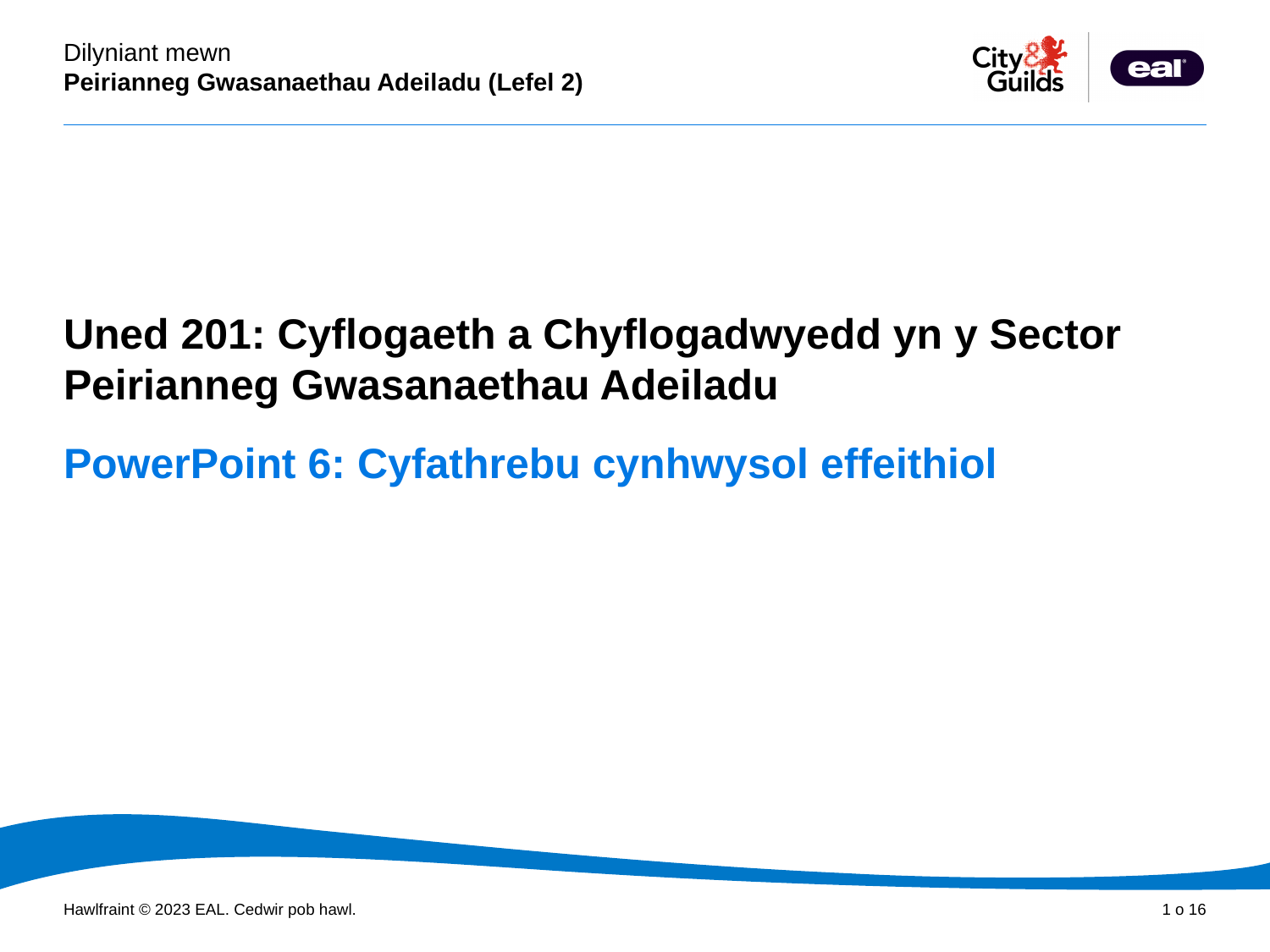

Cyflwyniad PowerPoint
Uned 201: Cyflogaeth a Chyflogadwyedd yn y Sector Peirianneg Gwasanaethau Adeiladu
# PowerPoint 6: Cyfathrebu cynhwysol effeithiol